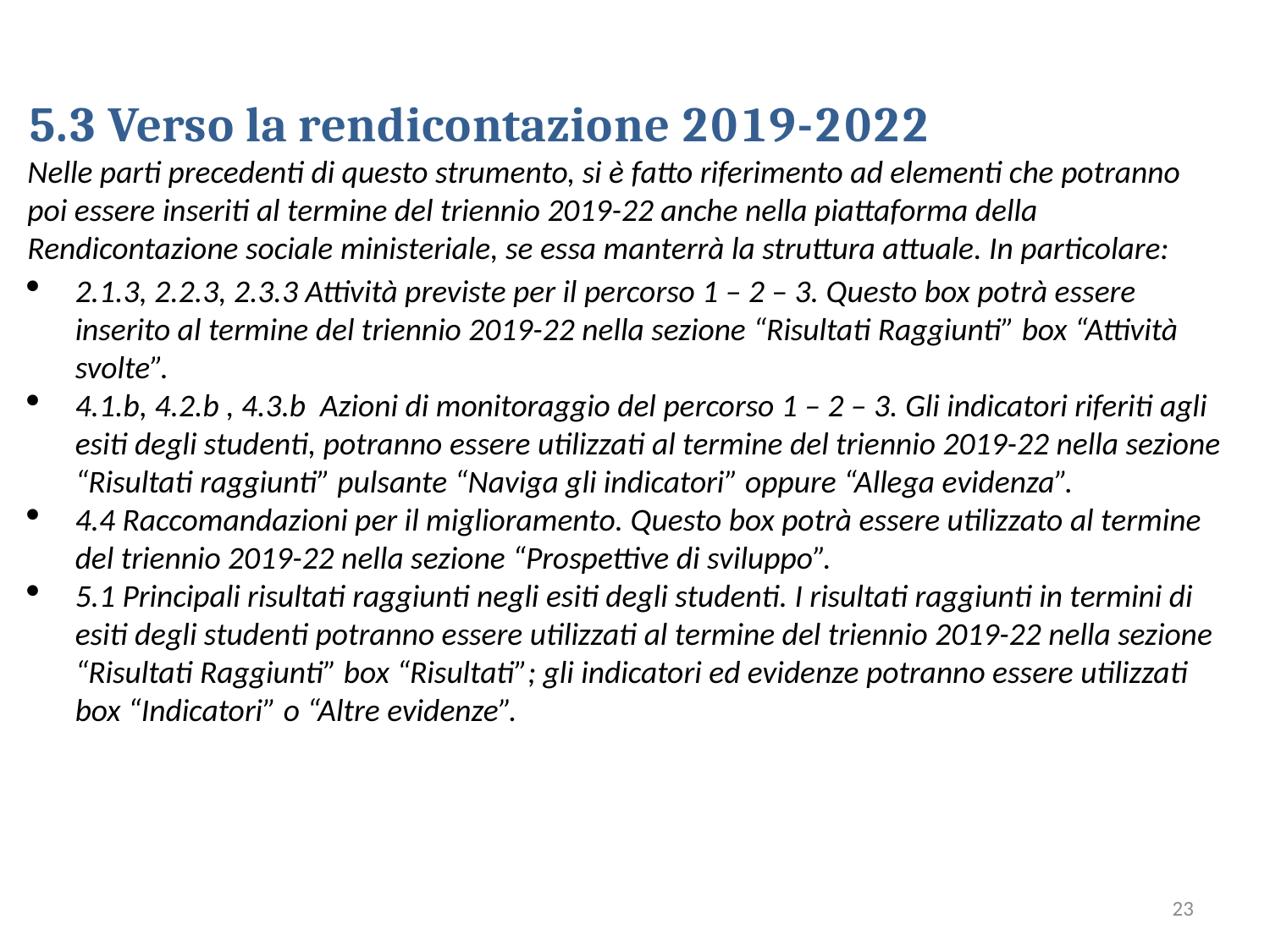

5.3 Verso la rendicontazione 2019-2022
Nelle parti precedenti di questo strumento, si è fatto riferimento ad elementi che potranno poi essere inseriti al termine del triennio 2019-22 anche nella piattaforma della Rendicontazione sociale ministeriale, se essa manterrà la struttura attuale. In particolare:
2.1.3, 2.2.3, 2.3.3 Attività previste per il percorso 1 – 2 – 3. Questo box potrà essere inserito al termine del triennio 2019-22 nella sezione “Risultati Raggiunti” box “Attività svolte”.
4.1.b, 4.2.b , 4.3.b  Azioni di monitoraggio del percorso 1 – 2 – 3. Gli indicatori riferiti agli esiti degli studenti, potranno essere utilizzati al termine del triennio 2019-22 nella sezione “Risultati raggiunti” pulsante “Naviga gli indicatori” oppure “Allega evidenza”.
4.4 Raccomandazioni per il miglioramento. Questo box potrà essere utilizzato al termine del triennio 2019-22 nella sezione “Prospettive di sviluppo”.
5.1 Principali risultati raggiunti negli esiti degli studenti. I risultati raggiunti in termini di esiti degli studenti potranno essere utilizzati al termine del triennio 2019-22 nella sezione “Risultati Raggiunti” box “Risultati”; gli indicatori ed evidenze potranno essere utilizzati box “Indicatori” o “Altre evidenze”.

23